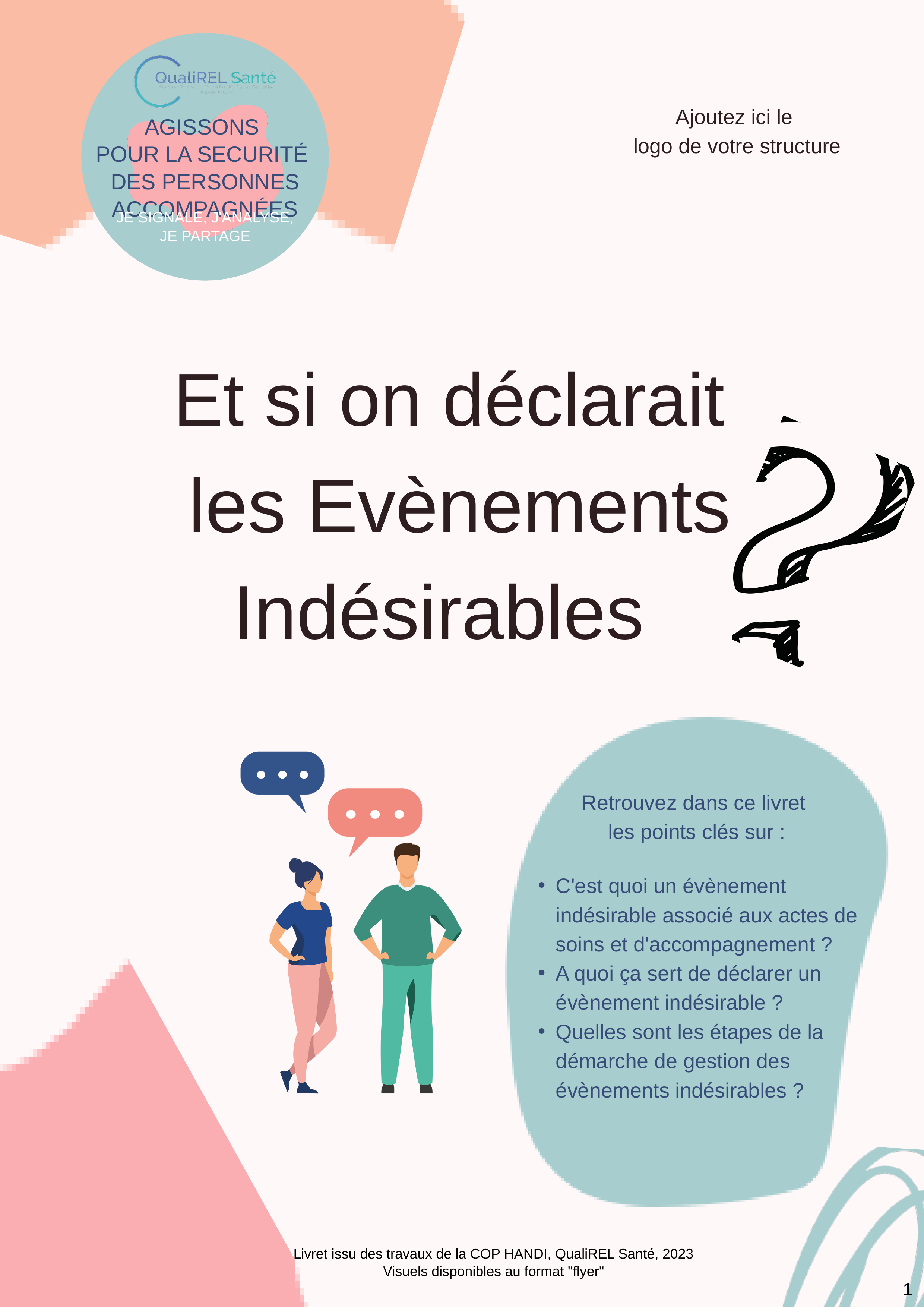

Ajoutez ici le
logo de votre structure

AGISSONS
POUR LA SECURITÉ
DES PERSONNES ACCOMPAGNÉES
JE SIGNALE, J'ANALYSE, JE PARTAGE
Et si on déclarait
les Evènements Indésirables

Retrouvez dans ce livret
les points clés sur :

C'est quoi un évènement indésirable associé aux actes de soins et d'accompagnement ?
A quoi ça sert de déclarer un évènement indésirable ?
Quelles sont les étapes de la démarche de gestion des évènements indésirables ?

Livret issu des travaux de la COP HANDI, QualiREL Santé, 2023
Visuels disponibles au format "flyer"
1